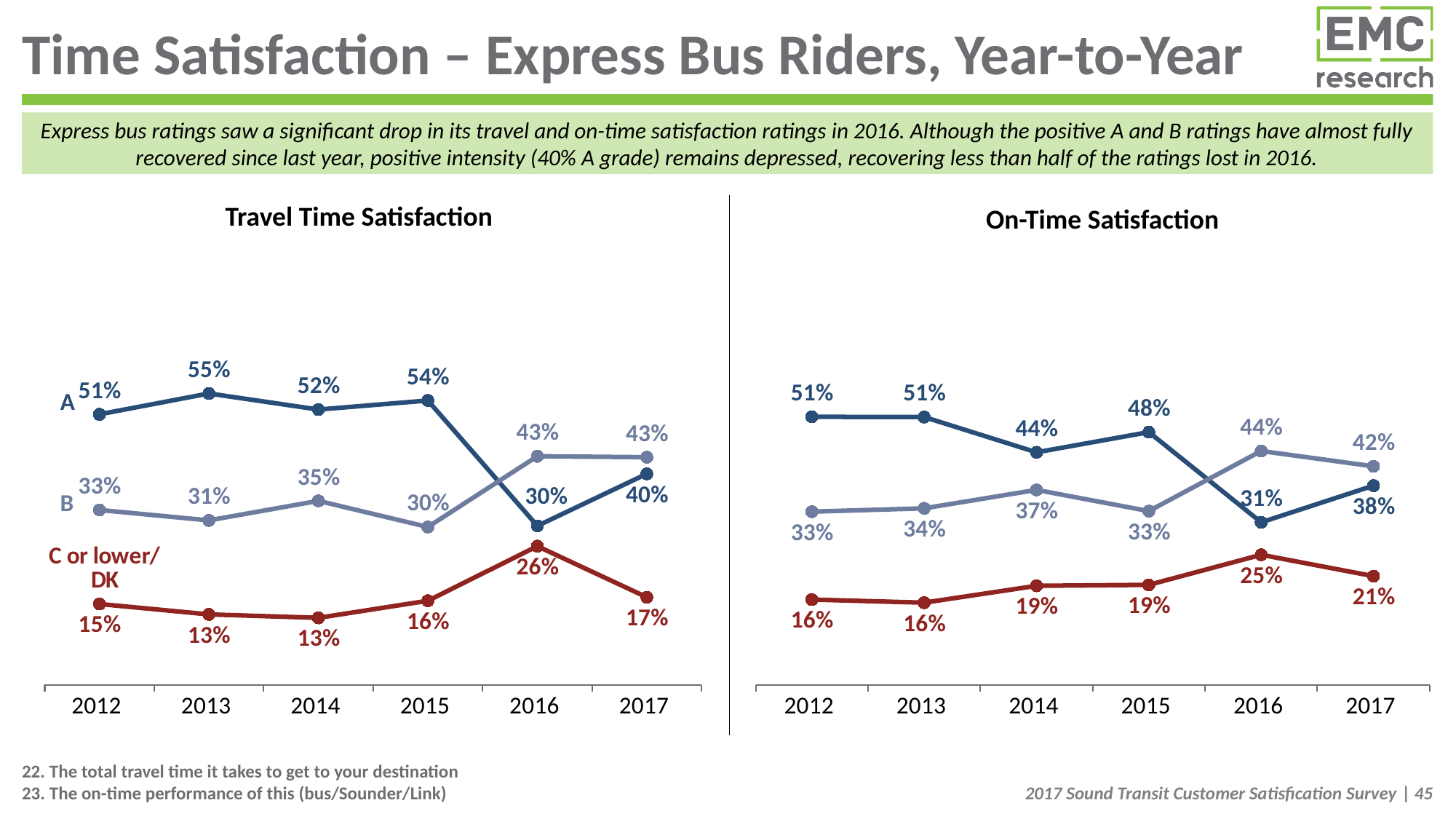

# Time Satisfaction – Express Bus Riders, Year-to-Year
Express bus ratings saw a significant drop in its travel and on-time satisfaction ratings in 2016. Although the positive A and B ratings have almost fully recovered since last year, positive intensity (40% A grade) remains depressed, recovering less than half of the ratings lost in 2016.
Travel Time Satisfaction
On-Time Satisfaction

### Chart

| Category | A | B | C or lower/DK |
|---|---|---|---|
| 2012  | 0.5138206311389264 | 0.33227491310191404 | 0.15390445575916 |
| 2013  | 0.5533503047115772 | 0.31250230476029034 | 0.13414739052813168 |
| 2014  | 0.5228484183122066 | 0.34951632953757916 | 0.12763525215021632 |
| 2015  | 0.54 | 0.3 | 0.16 |
| 2016  | 0.3020923986055199 | 0.4342908437758853 | 0.2636167576185959 |
| 2017  | 0.40097631377733917 | 0.4323833913261002 | 0.16664029489656046 |

### Chart

| Category | A | B | C or lower/DK |
|---|---|---|---|
| 2012  | 0.5090256880603274 | 0.328909695212441 | 0.16206461672723188 |
| 2013  | 0.5085613933780601 | 0.3352114866726927 | 0.15622711994924687 |
| 2014  | 0.44159299731513635 | 0.37018372353127255 | 0.1882232791535927 |
| 2015  | 0.48 | 0.33 | 0.19 |
| 2016  | 0.30873357802861356 | 0.44413485528749996 | 0.24713156668388797 |
| 2017  | 0.3784013362673916 | 0.41504702925943987 | 0.20655163447316846 |
22. The total travel time it takes to get to your destination
23. The on-time performance of this (bus/Sounder/Link)